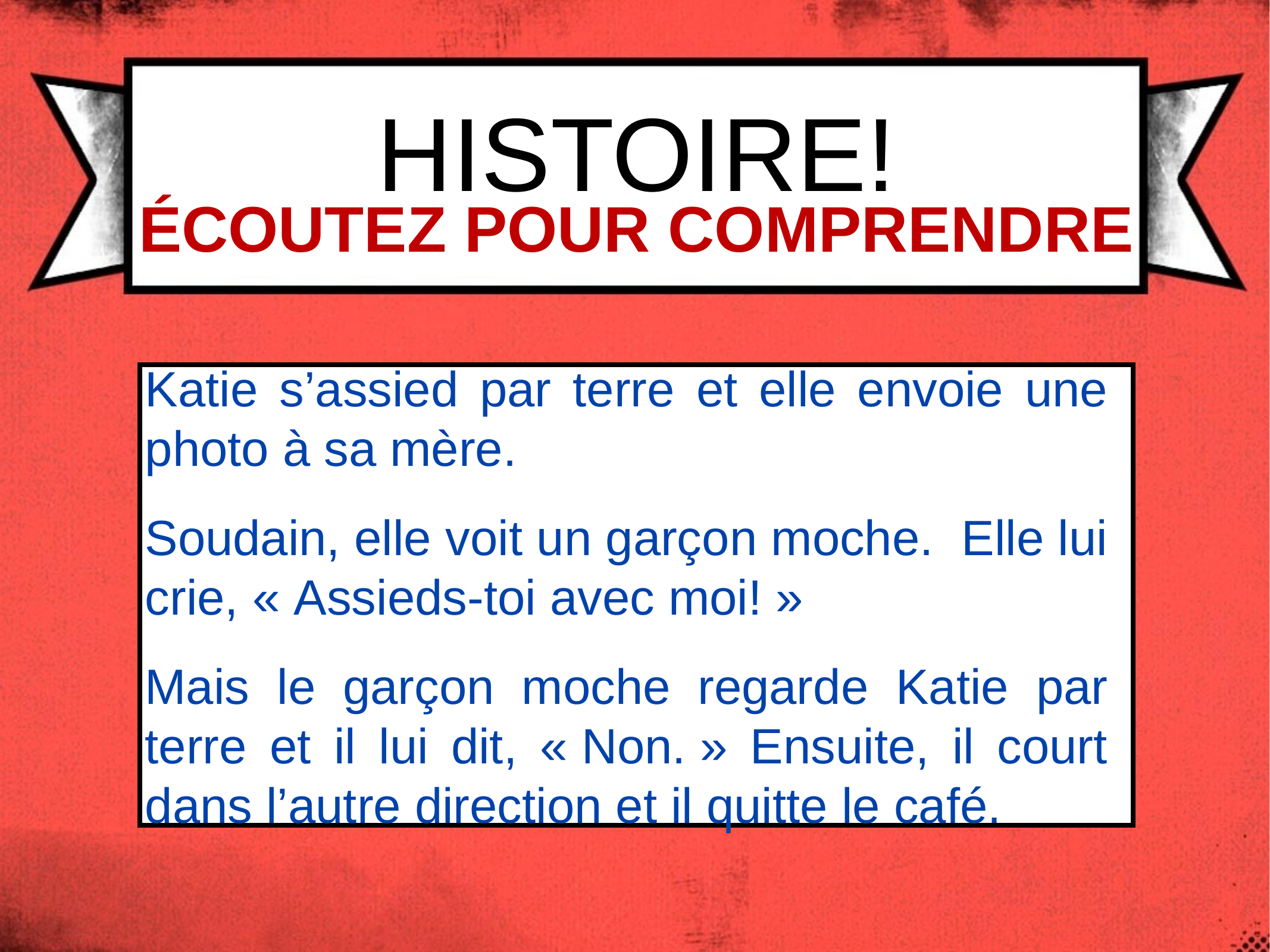

Histoire!
Écoutez pour comprendre

Katie s’assied par terre et elle envoie une photo à sa mère.
Soudain, elle voit un garçon moche.  Elle lui crie, « Assieds-toi avec moi! »
Mais le garçon moche regarde Katie par terre et il lui dit, « Non. » Ensuite, il court dans l’autre direction et il quitte le café.